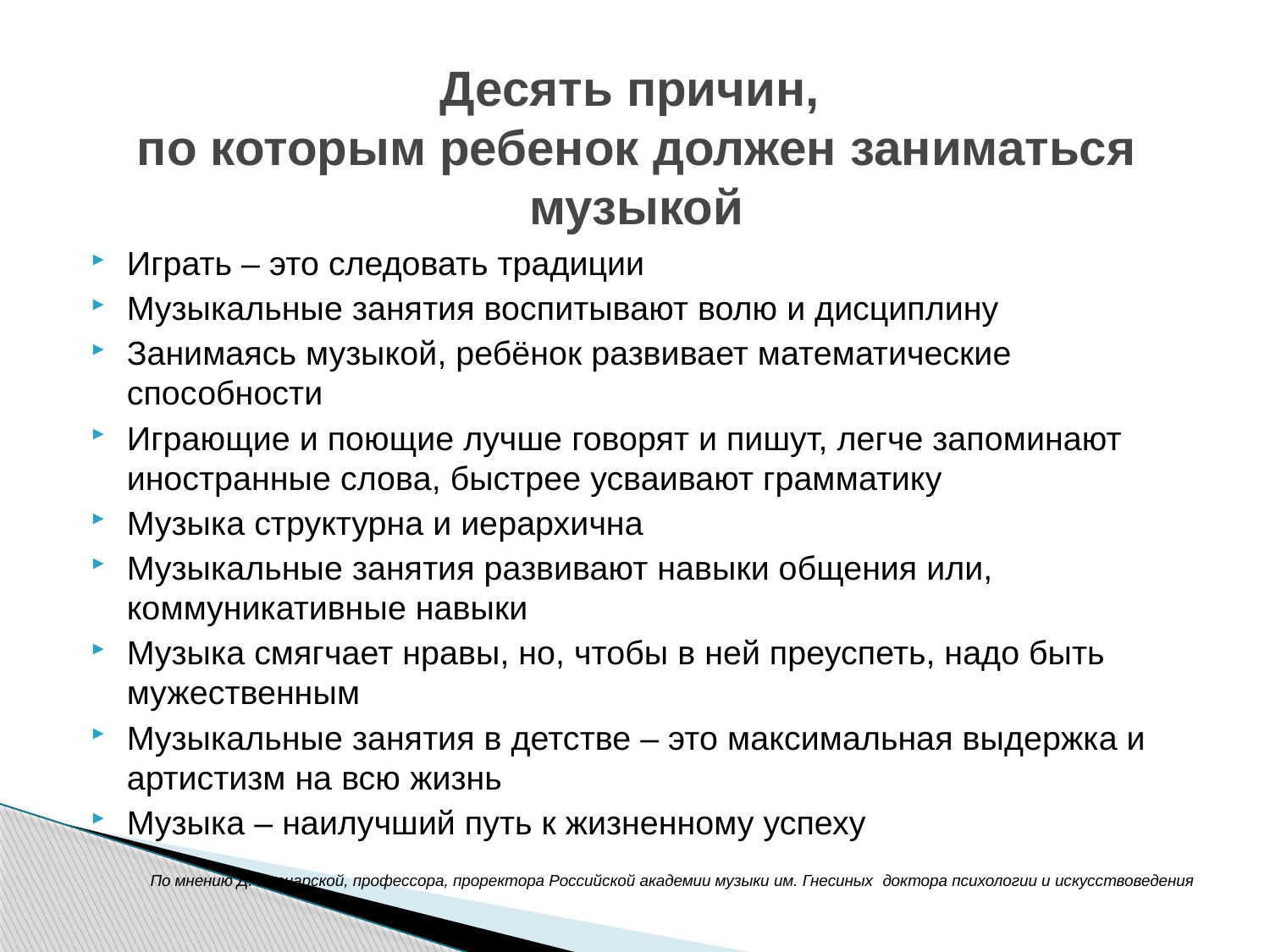

# Десять причин, по которым ребенок должен заниматься музыкой
Играть – это следовать традиции
Музыкальные занятия воспитывают волю и дисциплину
Занимаясь музыкой, ребёнок развивает математические способности
Играющие и поющие лучше говорят и пишут, легче запоминают иностранные слова, быстрее усваивают грамматику
Музыка структурна и иерархична
Музыкальные занятия развивают навыки общения или, коммуникативные навыки
Музыка смягчает нравы, но, чтобы в ней преуспеть, надо быть мужественным
Музыкальные занятия в детстве – это максимальная выдержка и артистизм на всю жизнь
Музыка – наилучший путь к жизненному успеху

По мнению Д. Кирнарской, профессора, проректора Российской академии музыки им. Гнесиных  доктора психологии и искусствоведения